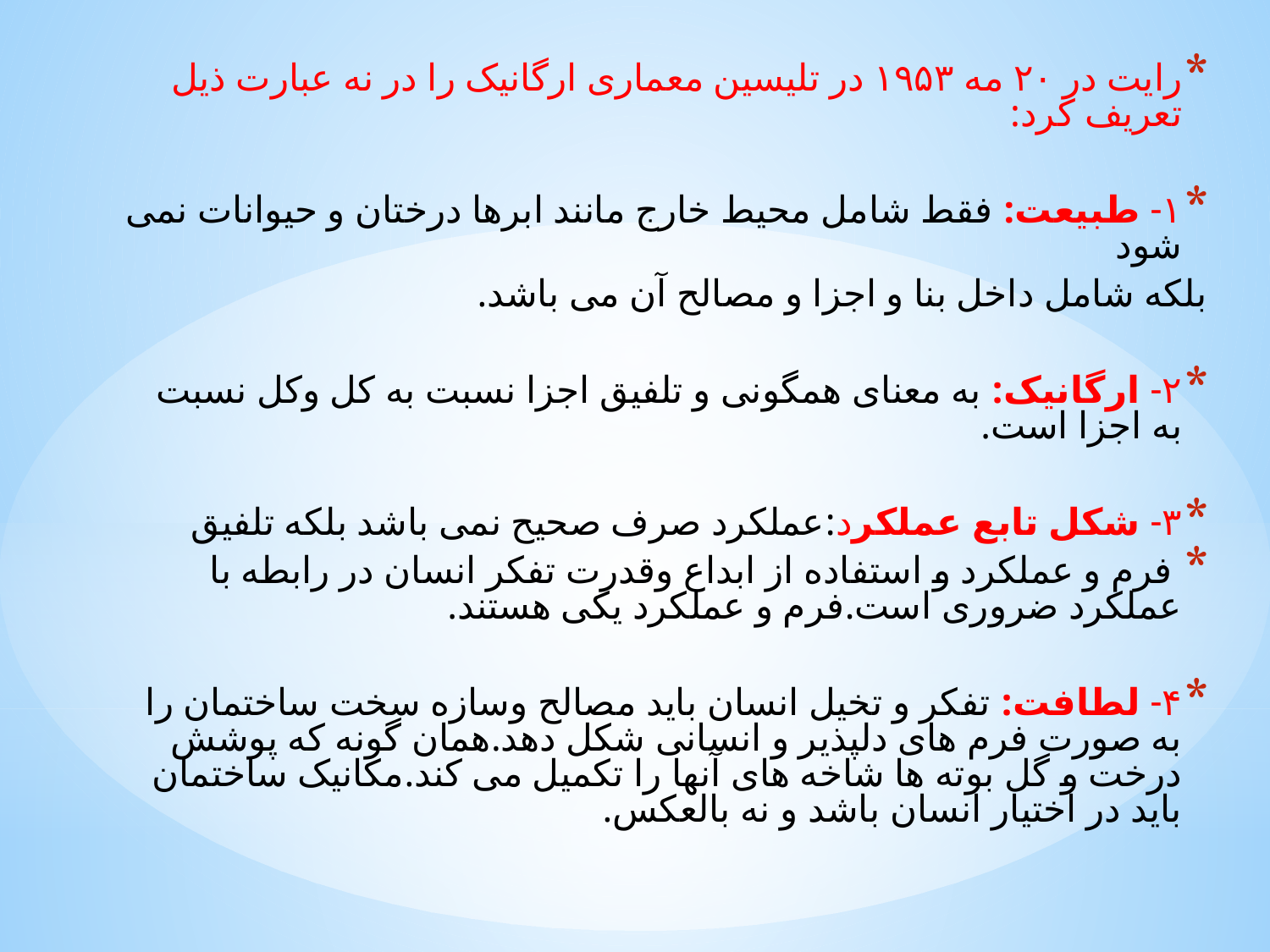

رایت در ۲۰ مه ۱۹۵۳ در تلیسین معماری ارگانیک را در نه عبارت ذیل تعریف کرد:

۱- طبیعت: فقط شامل محیط خارج مانند ابرها درختان و حیوانات نمی شود
بلکه شامل داخل بنا و اجزا و مصالح آن می باشد.

۲- ارگانیک: به معنای همگونی و تلفیق اجزا نسبت به کل وکل نسبت به اجزا است.

۳- شکل تابع عملکرد:عملکرد صرف صحیح نمی باشد بلکه تلفیق
 فرم و عملکرد و استفاده از ابداع وقدرت تفکر انسان در رابطه با عملکرد ضروری است.فرم و عملکرد یکی هستند.

۴- لطافت: تفکر و تخیل انسان باید مصالح وسازه سخت ساختمان را به صورت فرم های دلپذیر و انسانی شکل دهد.همان گونه که پوشش درخت و گل بوته ها شاخه های آنها را تکمیل می کند.مکانیک ساختمان باید در اختیار انسان باشد و نه بالعکس.